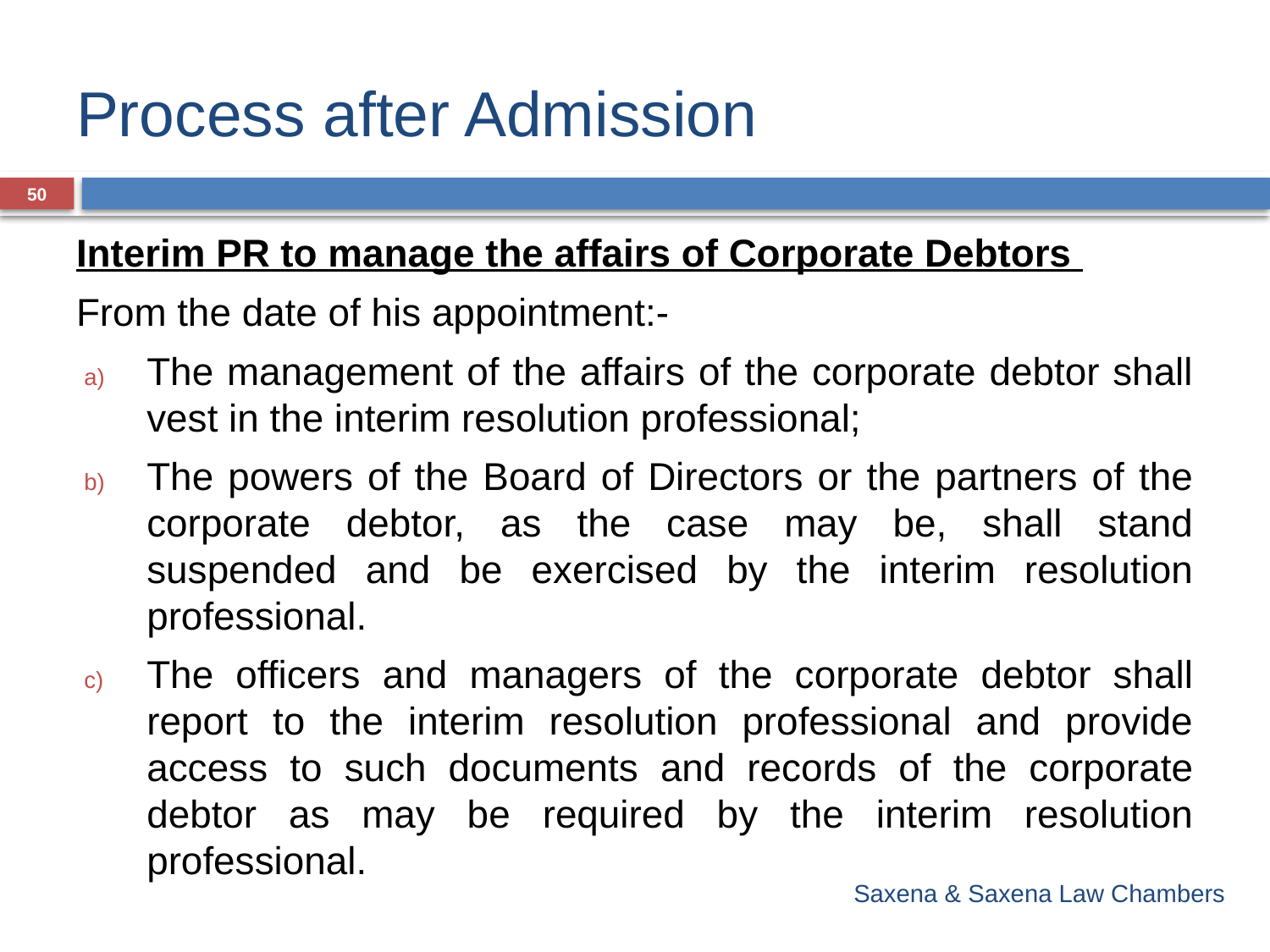

# Process after Admission
50
Interim PR to manage the affairs of Corporate Debtors
From the date of his appointment:-
The management of the affairs of the corporate debtor shall vest in the interim resolution professional;
The powers of the Board of Directors or the partners of the corporate debtor, as the case may be, shall stand suspended and be exercised by the interim resolution professional.
The officers and managers of the corporate debtor shall report to the interim resolution professional and provide access to such documents and records of the corporate debtor as may be required by the interim resolution professional.

Saxena & Saxena Law Chambers